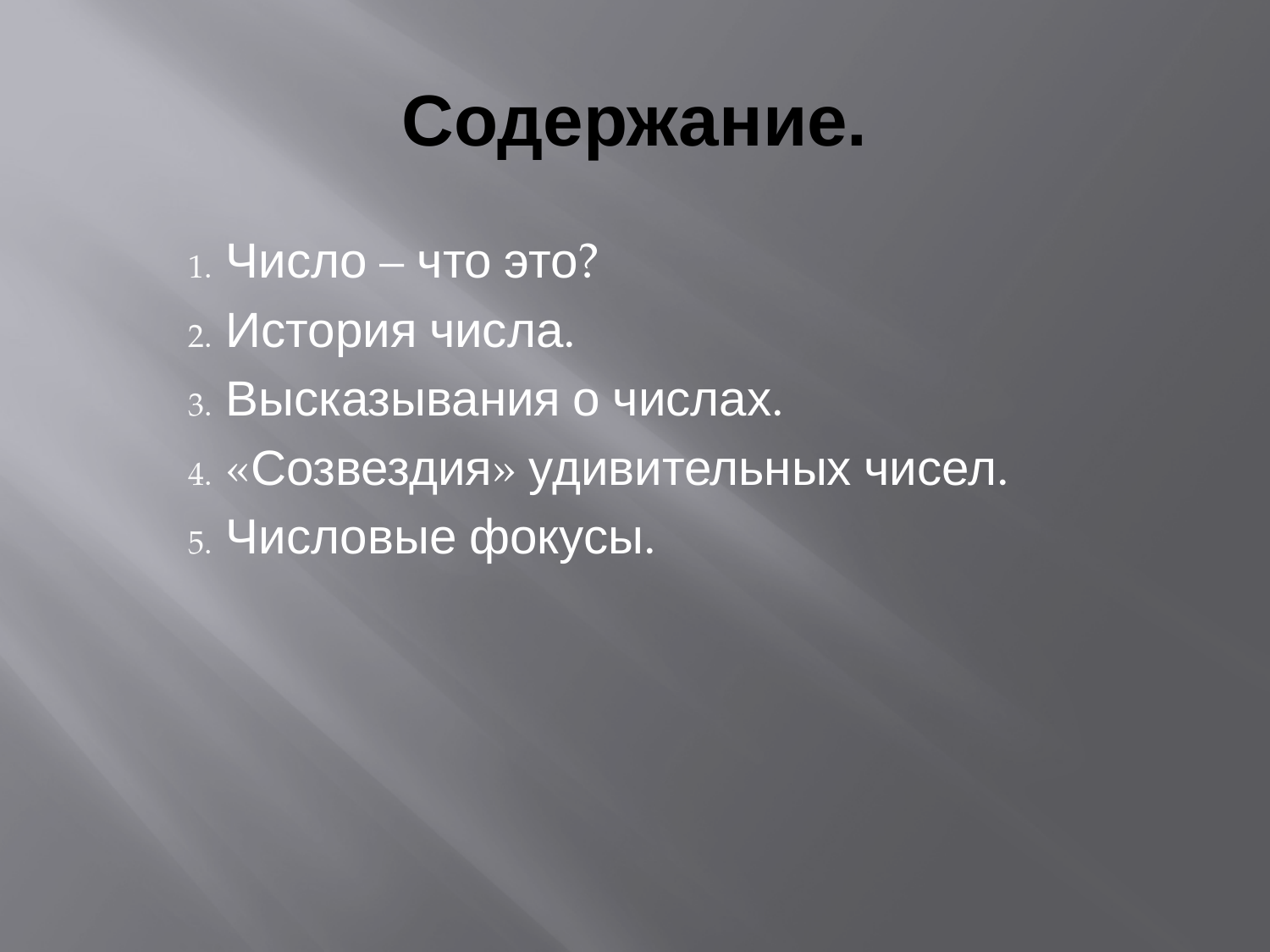

# Содержание.
Число – что это?
История числа.
Высказывания о числах.
«Созвездия» удивительных чисел.
Числовые фокусы.